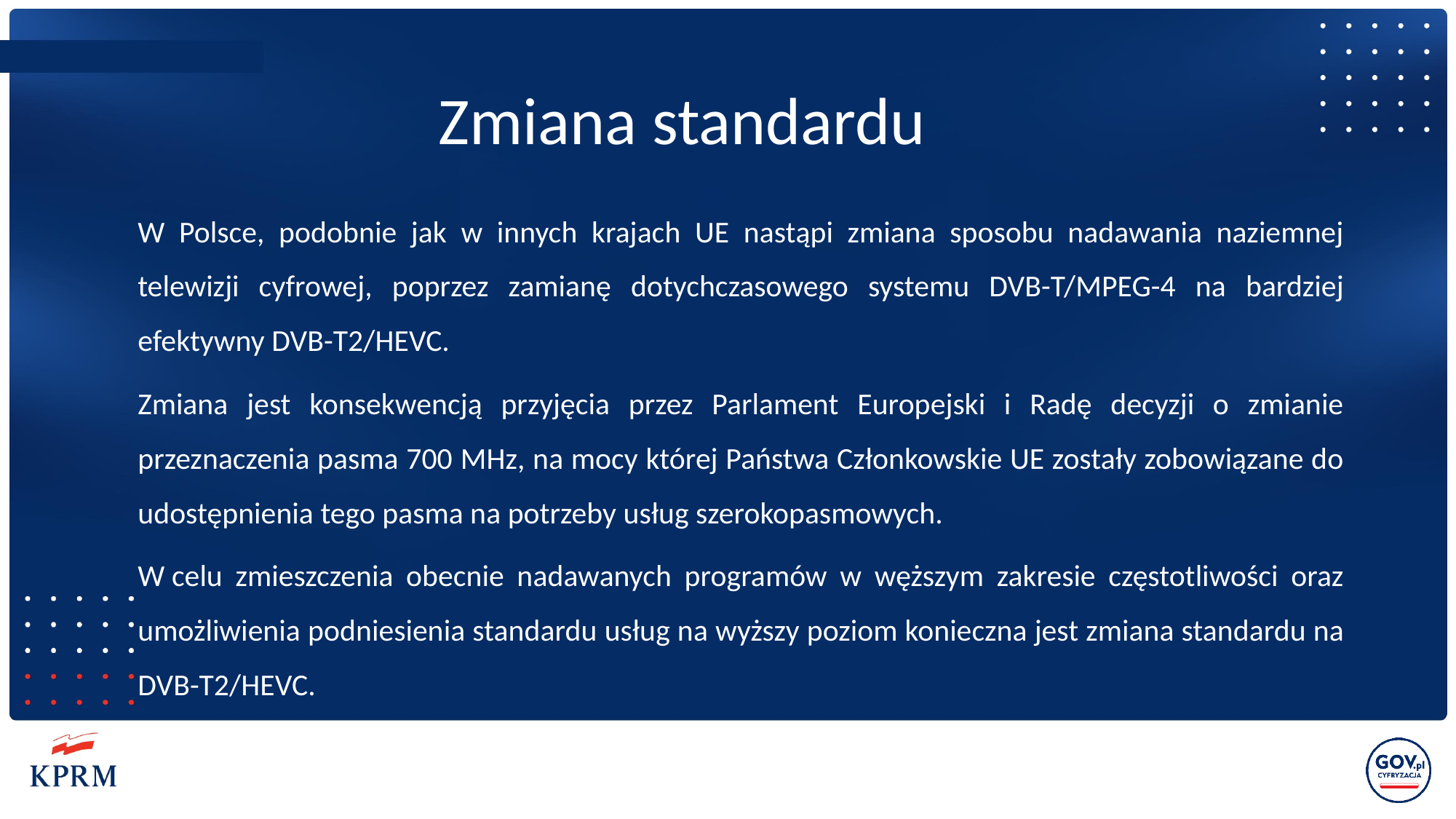

# Zmiana standardu
W Polsce, podobnie jak w innych krajach UE nastąpi zmiana sposobu nadawania naziemnej telewizji cyfrowej, poprzez zamianę dotychczasowego systemu DVB-T/MPEG-4 na bardziej efektywny DVB-T2/HEVC.
Zmiana jest konsekwencją przyjęcia przez Parlament Europejski i Radę decyzji o zmianie przeznaczenia pasma 700 MHz, na mocy której Państwa Członkowskie UE zostały zobowiązane do udostępnienia tego pasma na potrzeby usług szerokopasmowych.
W celu zmieszczenia obecnie nadawanych programów w węższym zakresie częstotliwości oraz umożliwienia podniesienia standardu usług na wyższy poziom konieczna jest zmiana standardu na DVB-T2/HEVC.